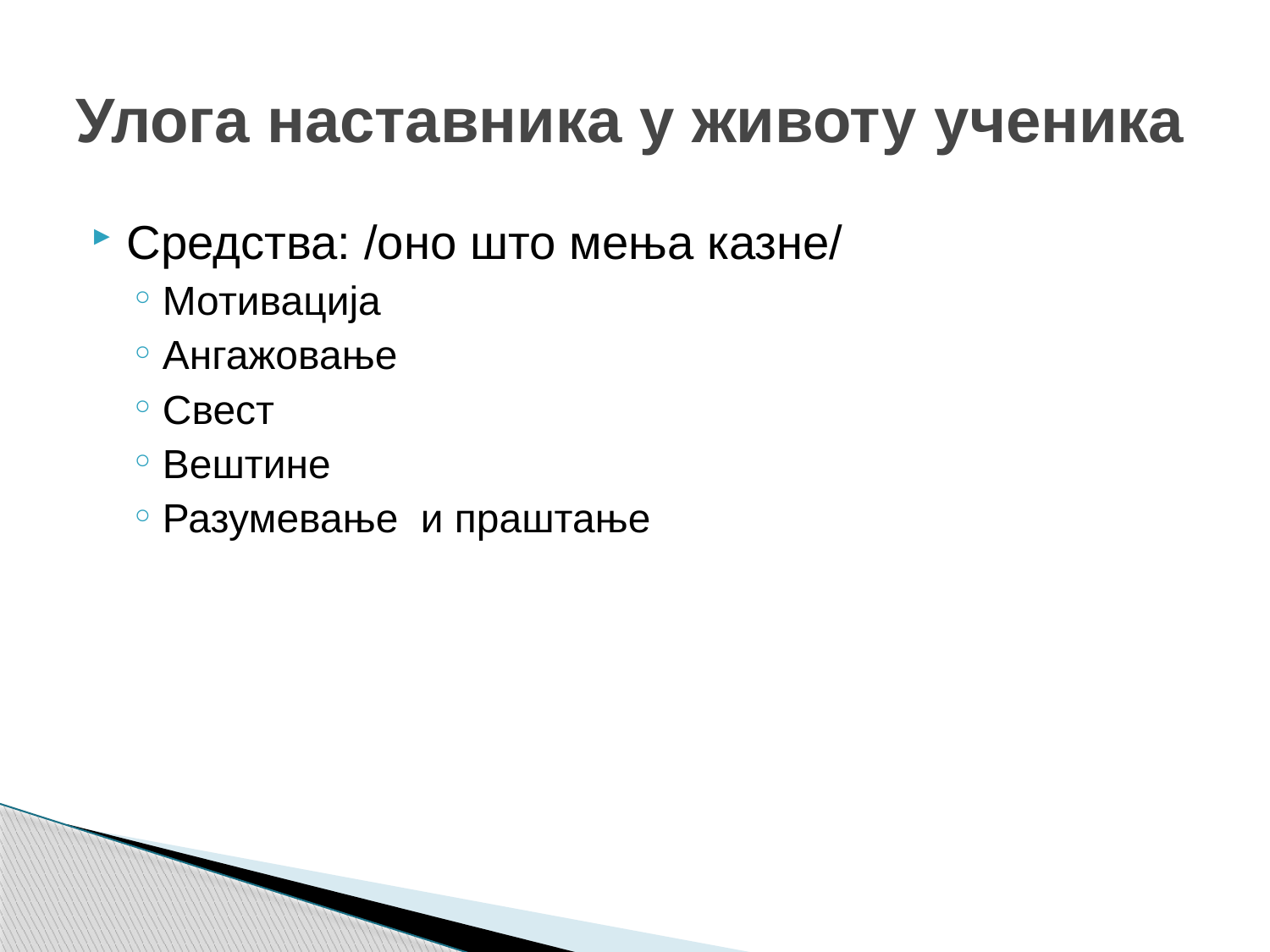

# Улога наставника у животу ученика
Средства: /оно што мења казне/
Мотивација
Ангажовање
Свест
Вештине
Разумевање  и праштање